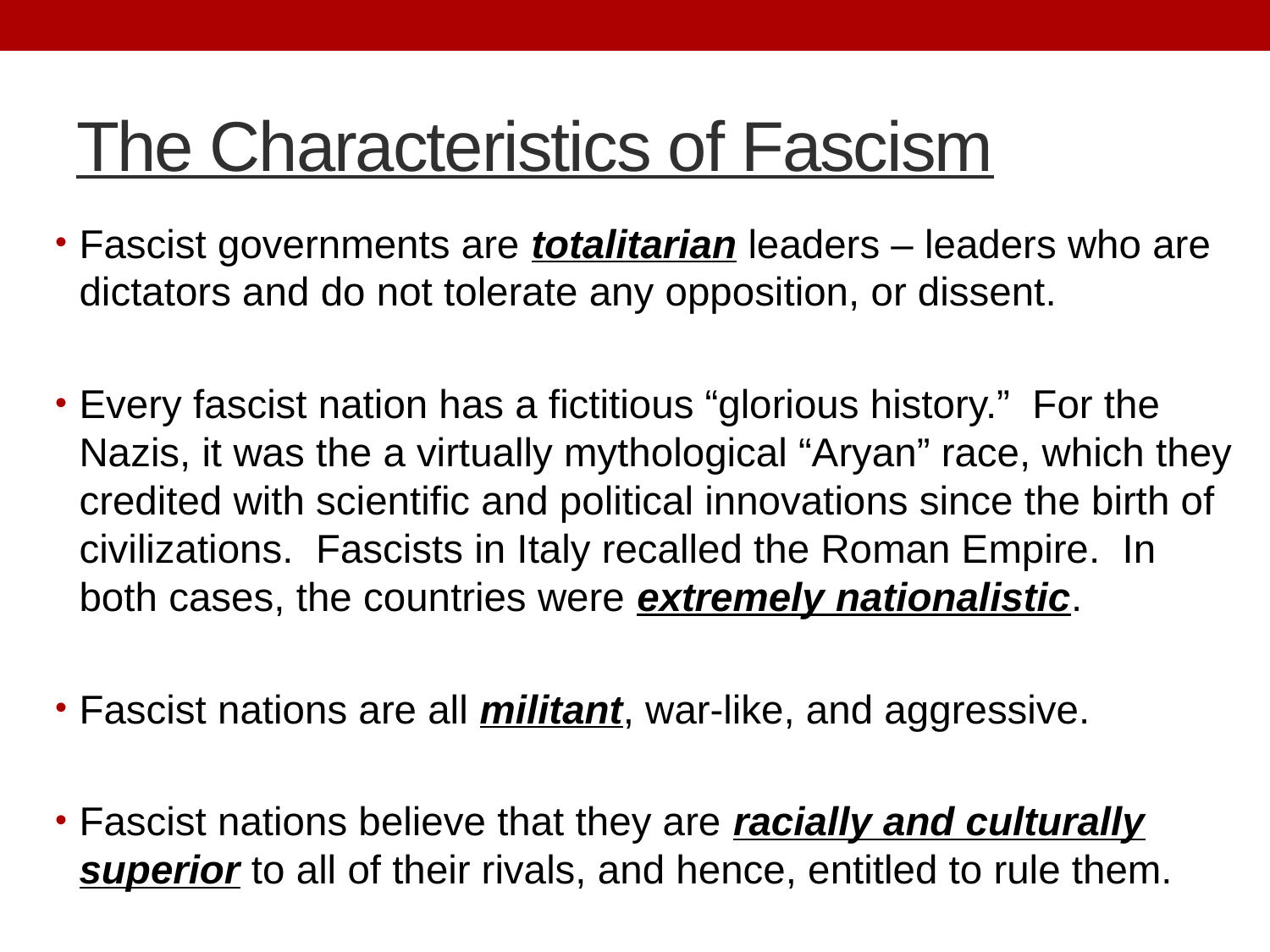

# The Characteristics of Fascism
Fascist governments are totalitarian leaders – leaders who are dictators and do not tolerate any opposition, or dissent.

Every fascist nation has a fictitious “glorious history.”  For the Nazis, it was the a virtually mythological “Aryan” race, which they credited with scientific and political innovations since the birth of civilizations.  Fascists in Italy recalled the Roman Empire.  In both cases, the countries were extremely nationalistic.

Fascist nations are all militant, war-like, and aggressive.

Fascist nations believe that they are racially and culturally superior to all of their rivals, and hence, entitled to rule them.